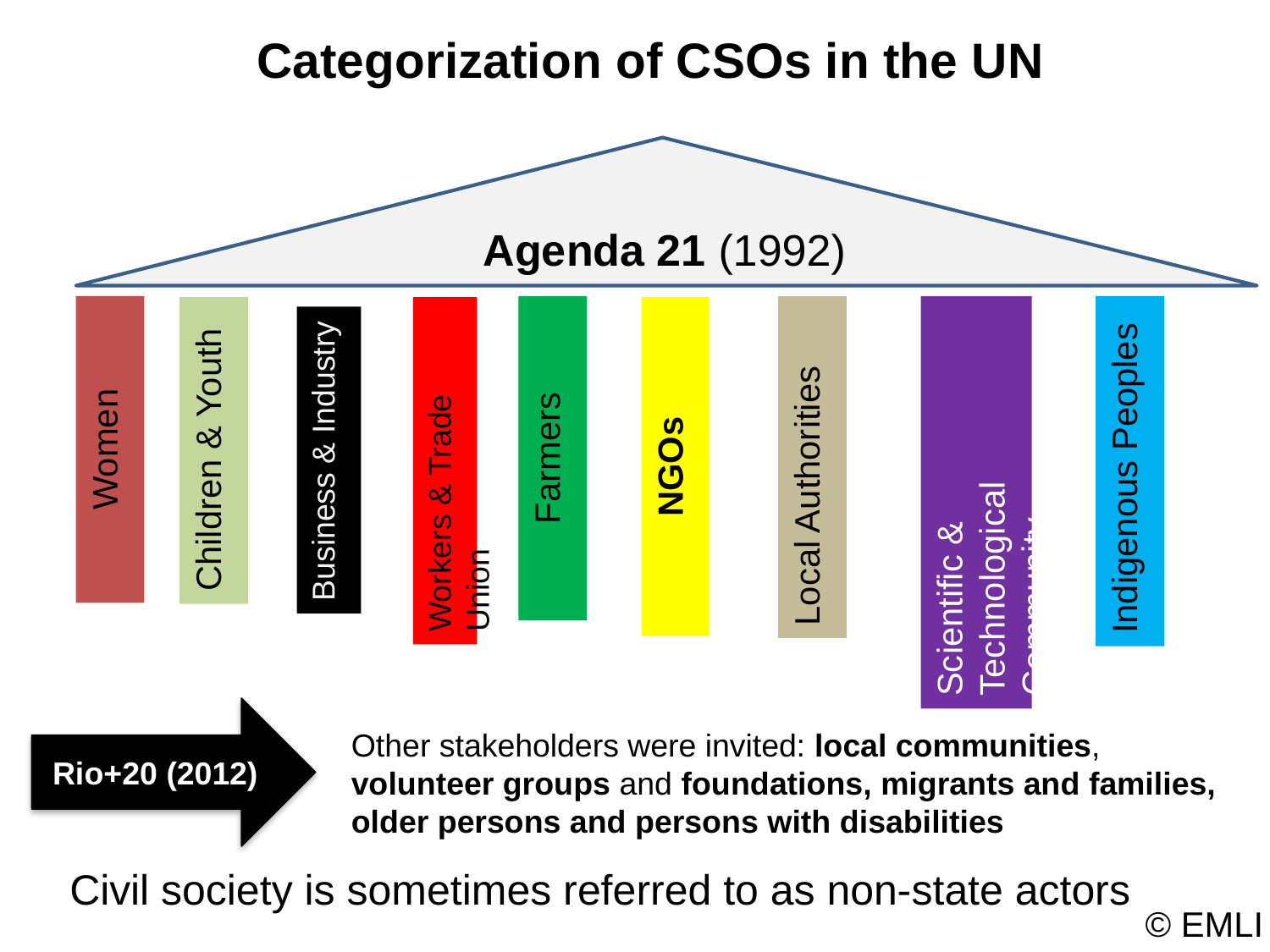

# Categorization of CSOs in the UN
Agenda 21 (1992)
Local Authorities
Indigenous Peoples
Farmers
Women
Scientific & Technological Community
Workers & Trade Union
NGOs
Children & Youth
Business & Industry
Government
Rio+20 (2012)
Other stakeholders were invited: local communities, volunteer groups and foundations, migrants and families, older persons and persons with disabilities
Civil society is sometimes referred to as non-state actors
© EMLI